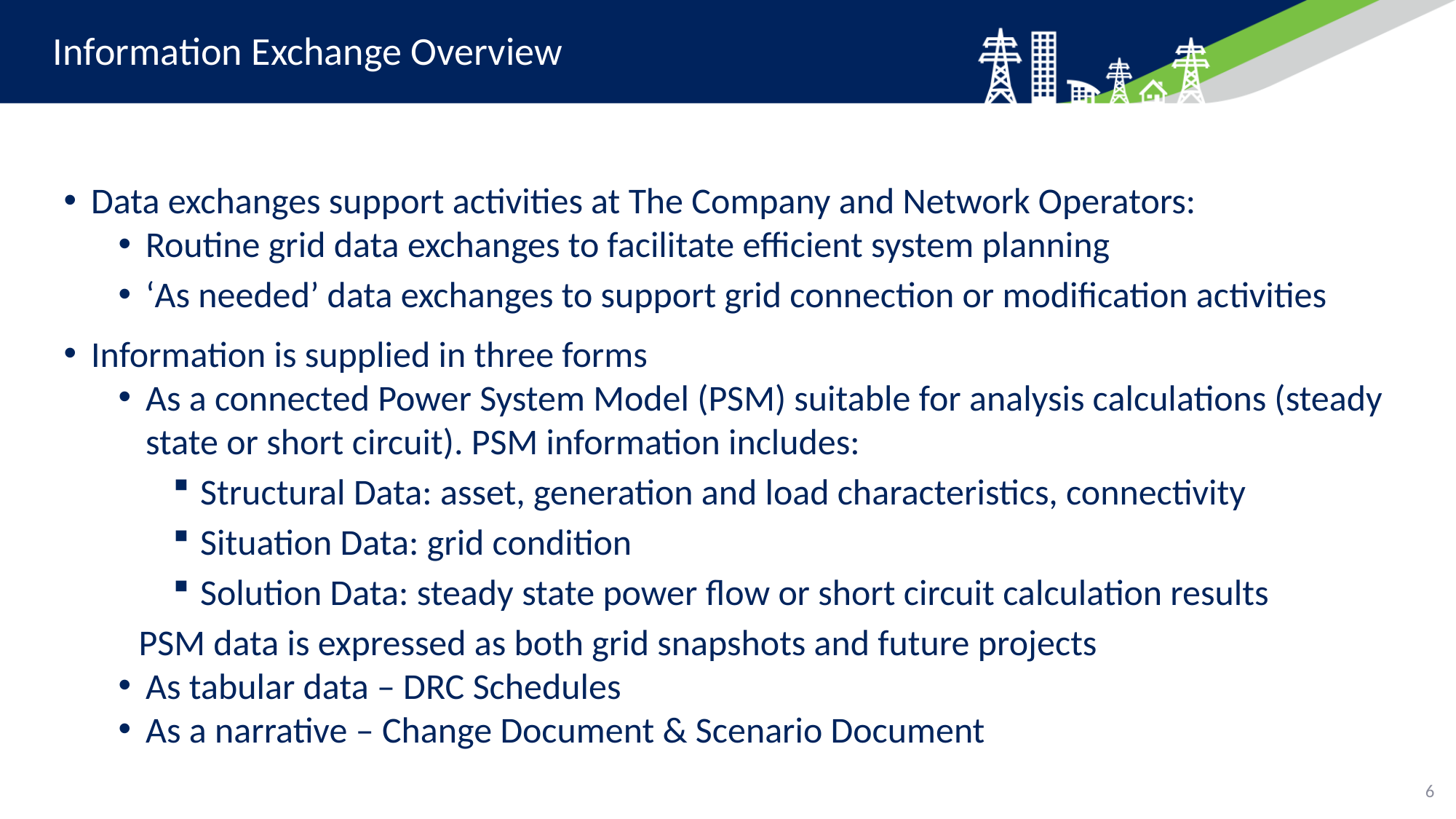

# Information Exchange Overview
Data exchanges support activities at The Company and Network Operators:
Routine grid data exchanges to facilitate efficient system planning
‘As needed’ data exchanges to support grid connection or modification activities
Information is supplied in three forms
As a connected Power System Model (PSM) suitable for analysis calculations (steady state or short circuit). PSM information includes:
Structural Data: asset, generation and load characteristics, connectivity
Situation Data: grid condition
Solution Data: steady state power flow or short circuit calculation results
PSM data is expressed as both grid snapshots and future projects
As tabular data – DRC Schedules
As a narrative – Change Document & Scenario Document

6